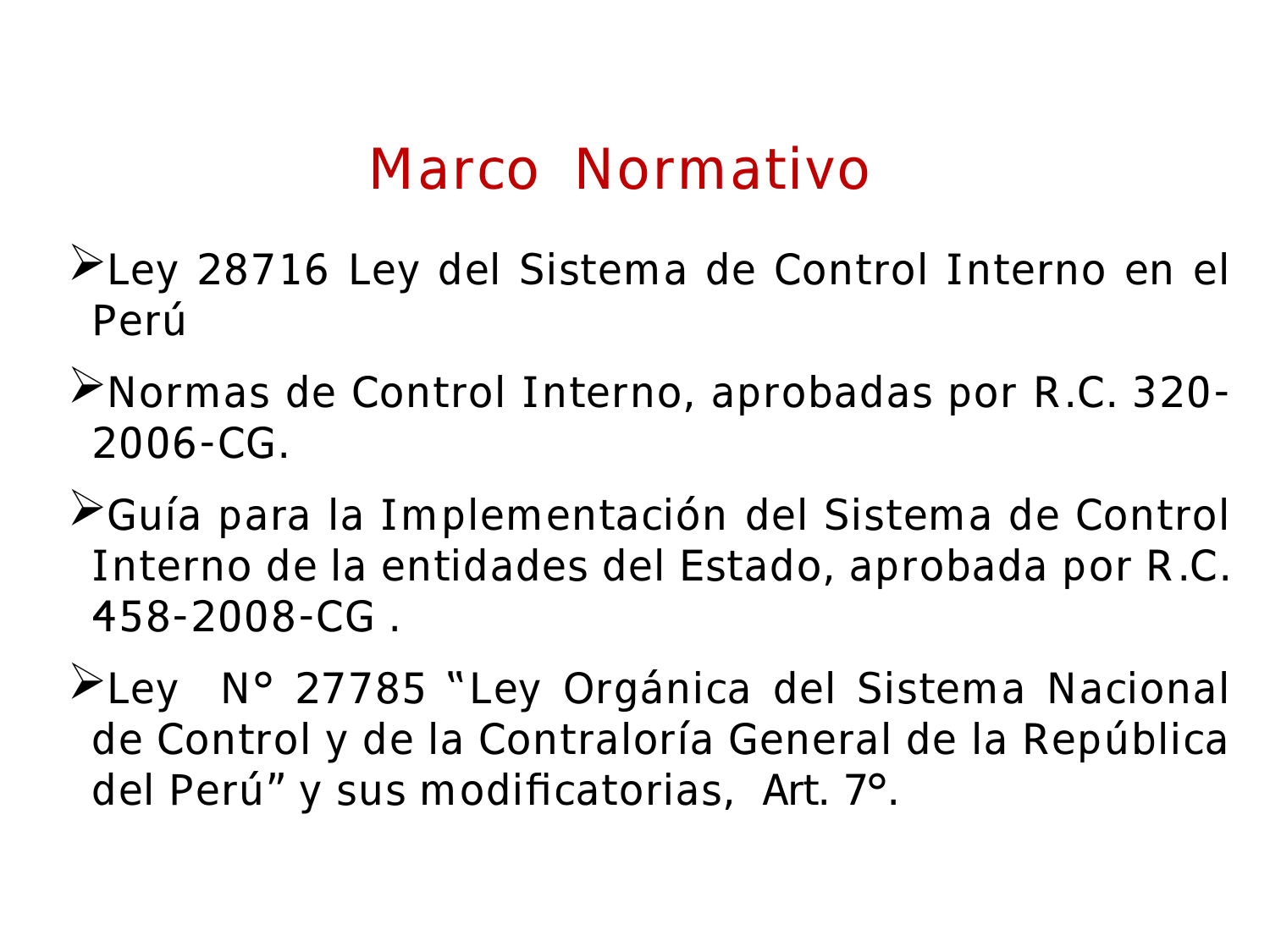

Marco  Normativo
Ley 28716 Ley del Sistema de Control Interno en el Perú
Normas de Control Interno, aprobadas por R.C. 320-2006-CG.
Guía para la Implementación del Sistema de Control Interno de la entidades del Estado, aprobada por R.C. 458-2008-CG .
Ley  N° 27785 “Ley Orgánica del Sistema Nacional de Control y de la Contraloría General de la República del Perú” y sus modificatorias,  Art. 7°.